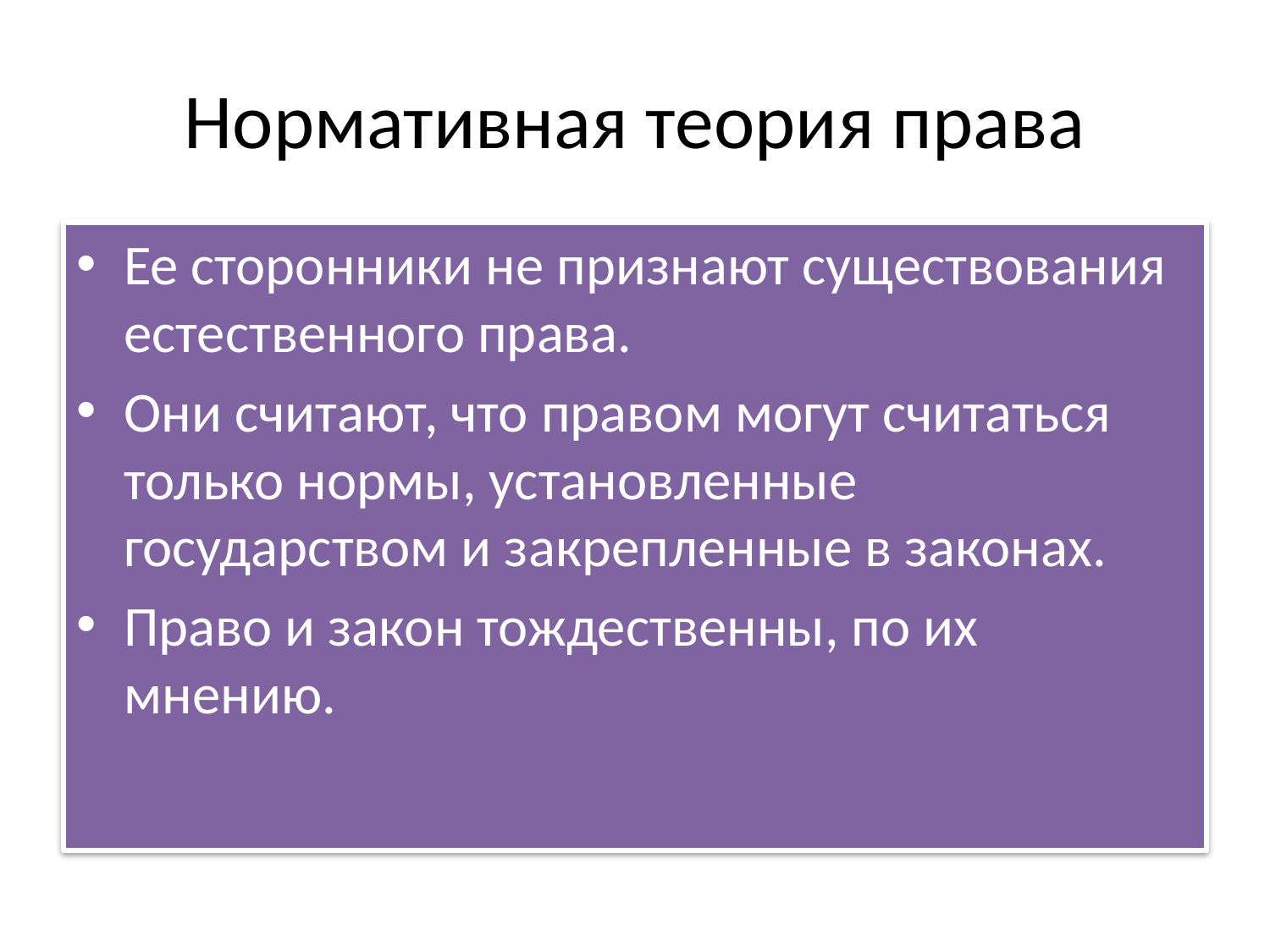

# Нормативная теория права
Ее сторонники не признают существования естественного права.
Они считают, что правом могут считаться только нормы, установленные государством и закрепленные в законах.
Право и закон тождественны, по их мнению.